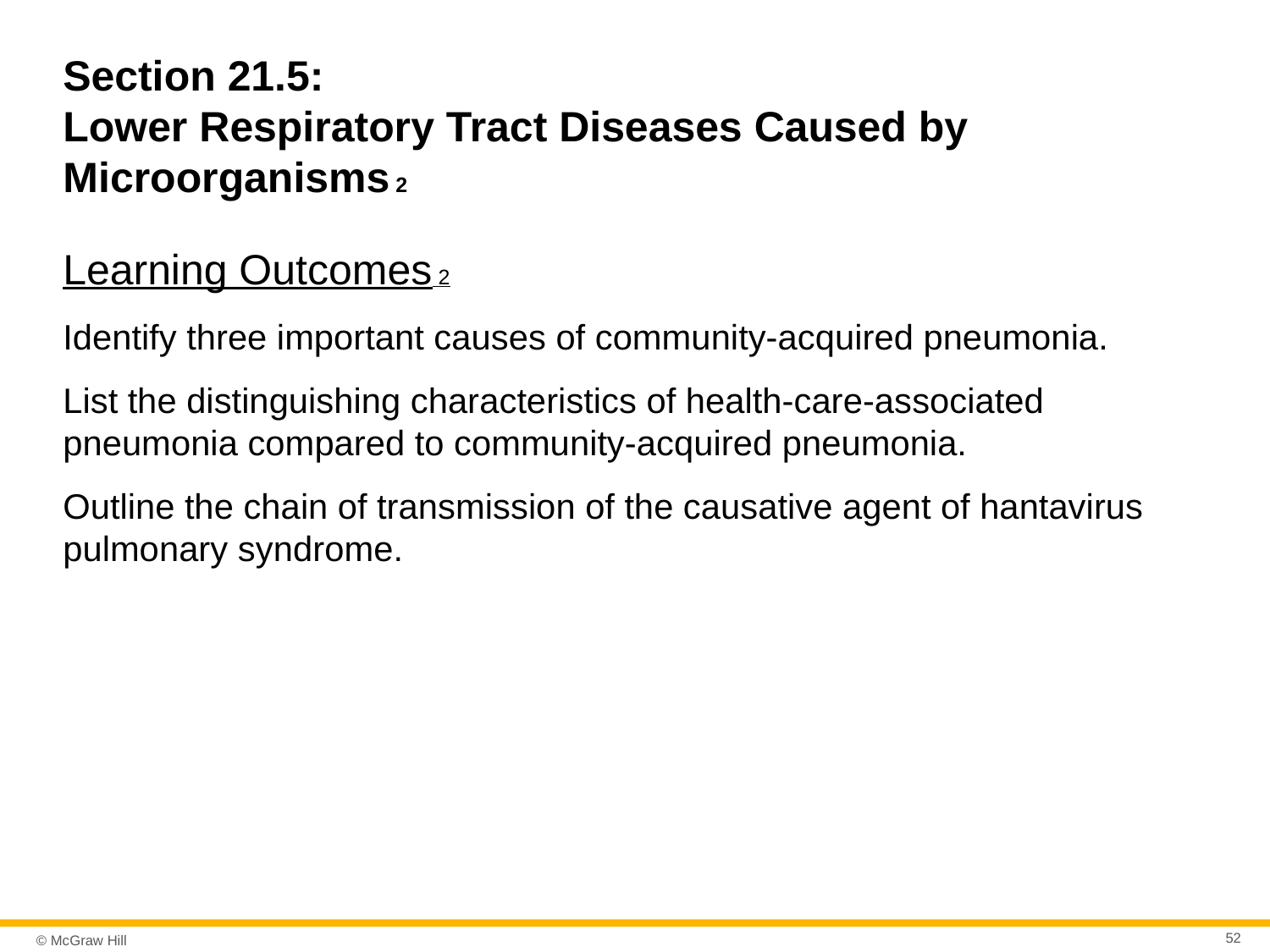

# Section 21.5: Lower Respiratory Tract Diseases Caused by Microorganisms 2
Learning Outcomes 2
Identify three important causes of community-acquired pneumonia.
List the distinguishing characteristics of health-care-associated pneumonia compared to community-acquired pneumonia.
Outline the chain of transmission of the causative agent of hantavirus pulmonary syndrome.